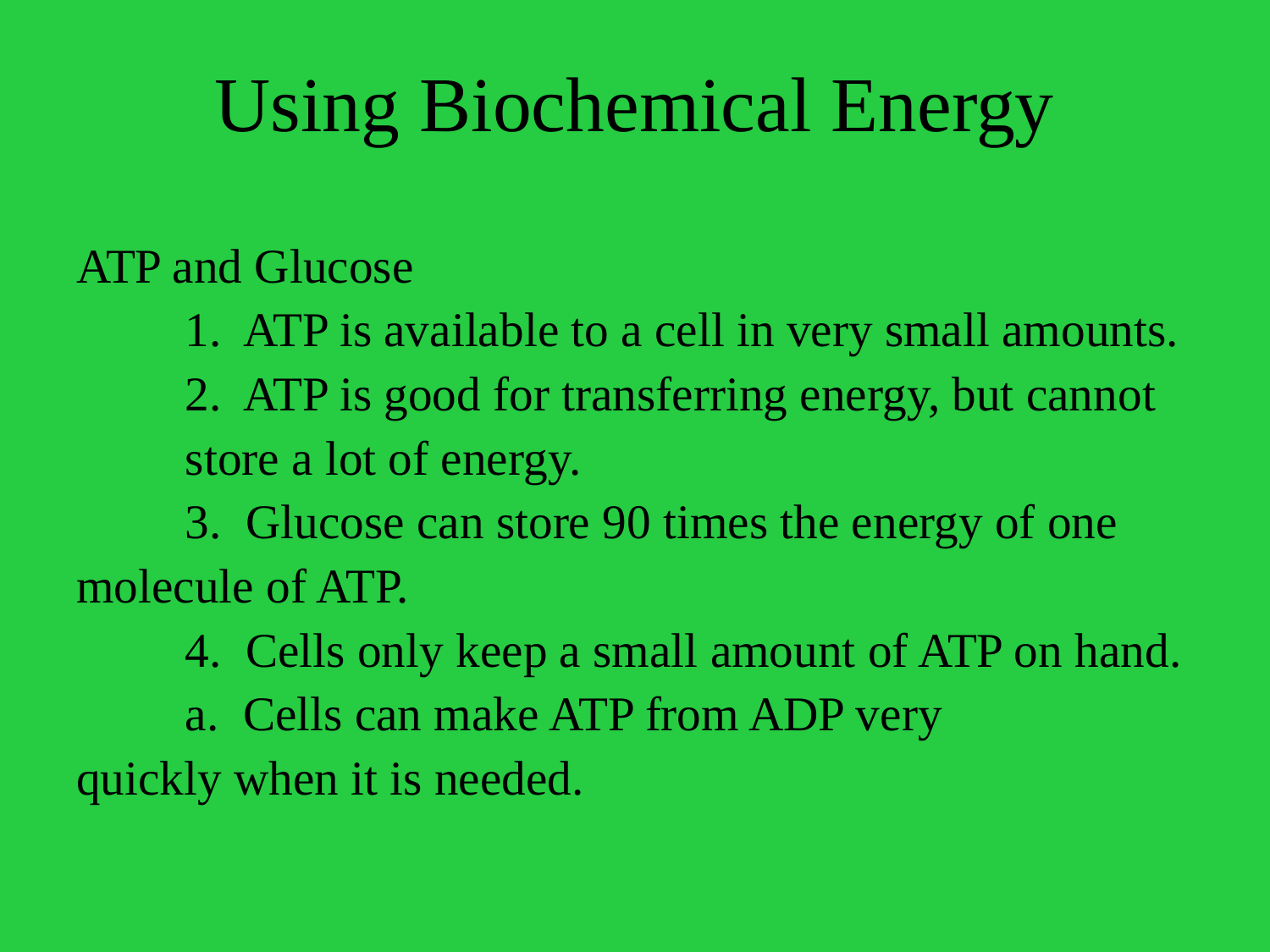

# Using Biochemical Energy
ATP and Glucose
	1.  ATP is available to a cell in very small amounts.
	2.  ATP is good for transferring energy, but cannot 	store a lot of energy.
	3.  Glucose can store 90 times the energy of one 	molecule of ATP.
	4.  Cells only keep a small amount of ATP on hand.
		a.  Cells can make ATP from ADP very 			quickly when it is needed.